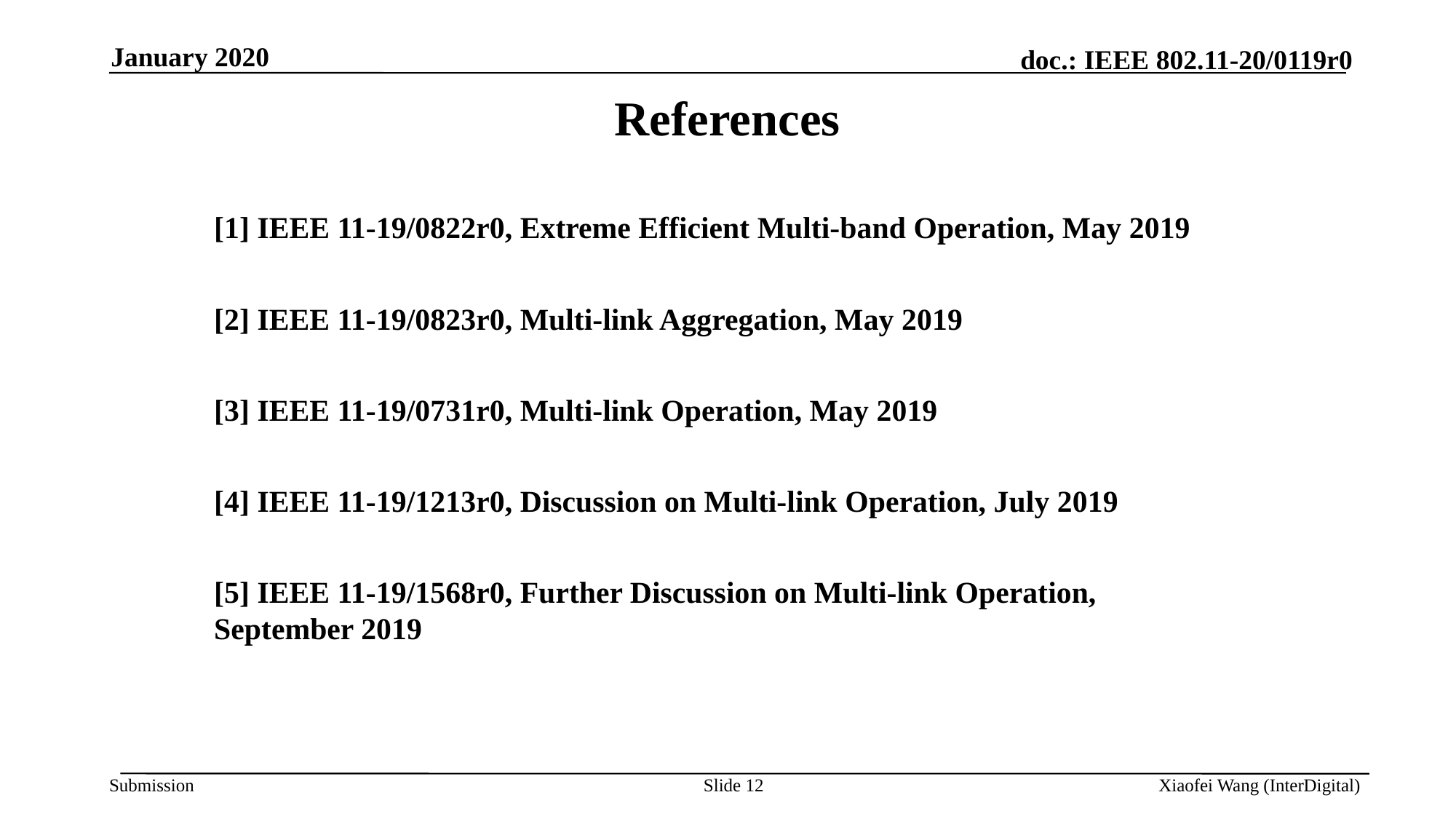

January 2020
References
[1] IEEE 11-19/0822r0, Extreme Efficient Multi-band Operation, May 2019

[2] IEEE 11-19/0823r0, Multi-link Aggregation, May 2019

[3] IEEE 11-19/0731r0, Multi-link Operation, May 2019

[4] IEEE 11-19/1213r0, Discussion on Multi-link Operation, July 2019

[5] IEEE 11-19/1568r0, Further Discussion on Multi-link Operation, September 2019

Slide 12
Xiaofei Wang (InterDigital)